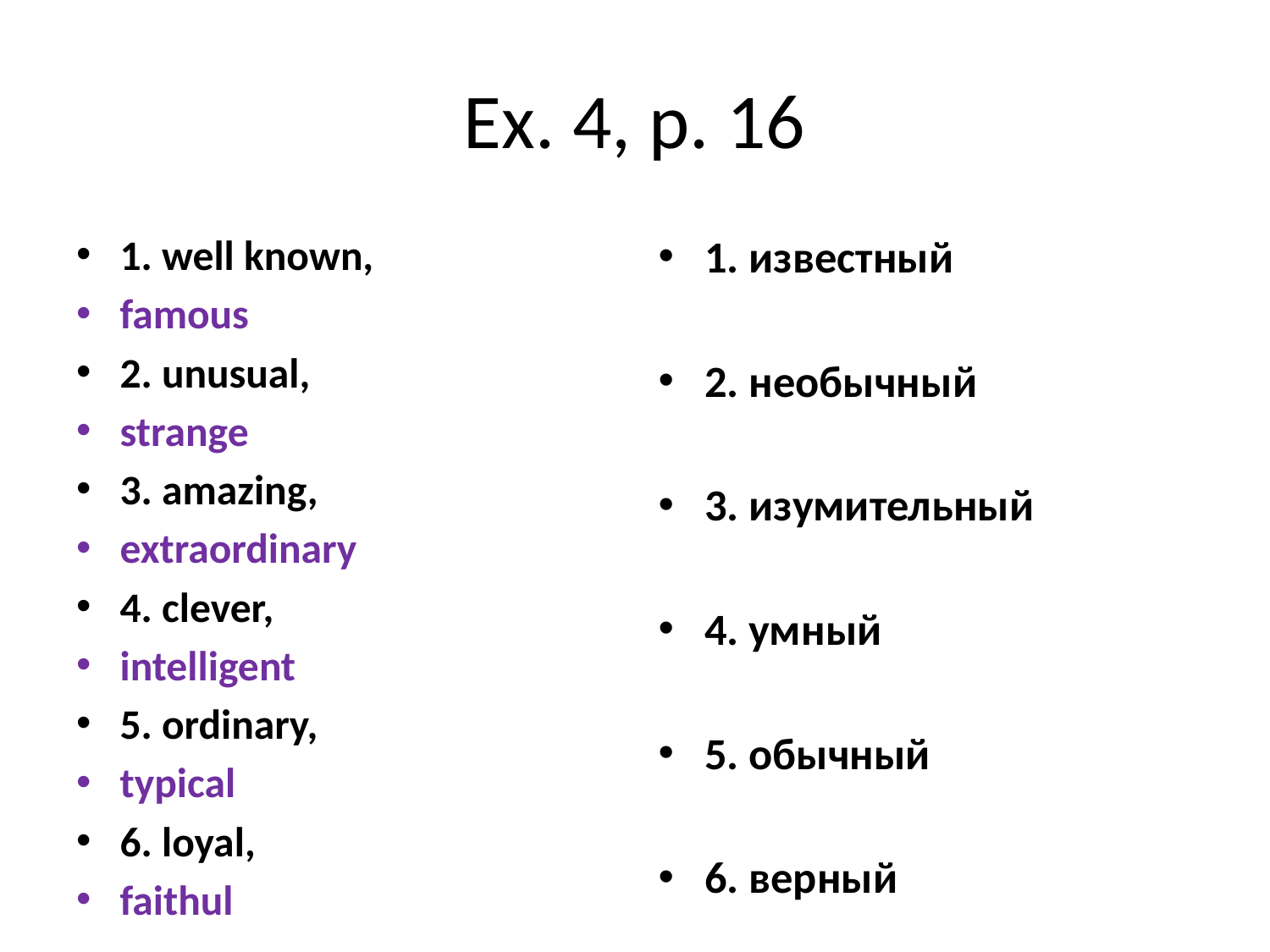

# Ex. 4, p. 16
1. well known,
famous
2. unusual,
strange
3. amazing,
extraordinary
4. clever,
intelligent
5. ordinary,
typical
6. loyal,
faithul
1. известный

2. необычный

3. изумительный

4. умный

5. обычный

6. верный